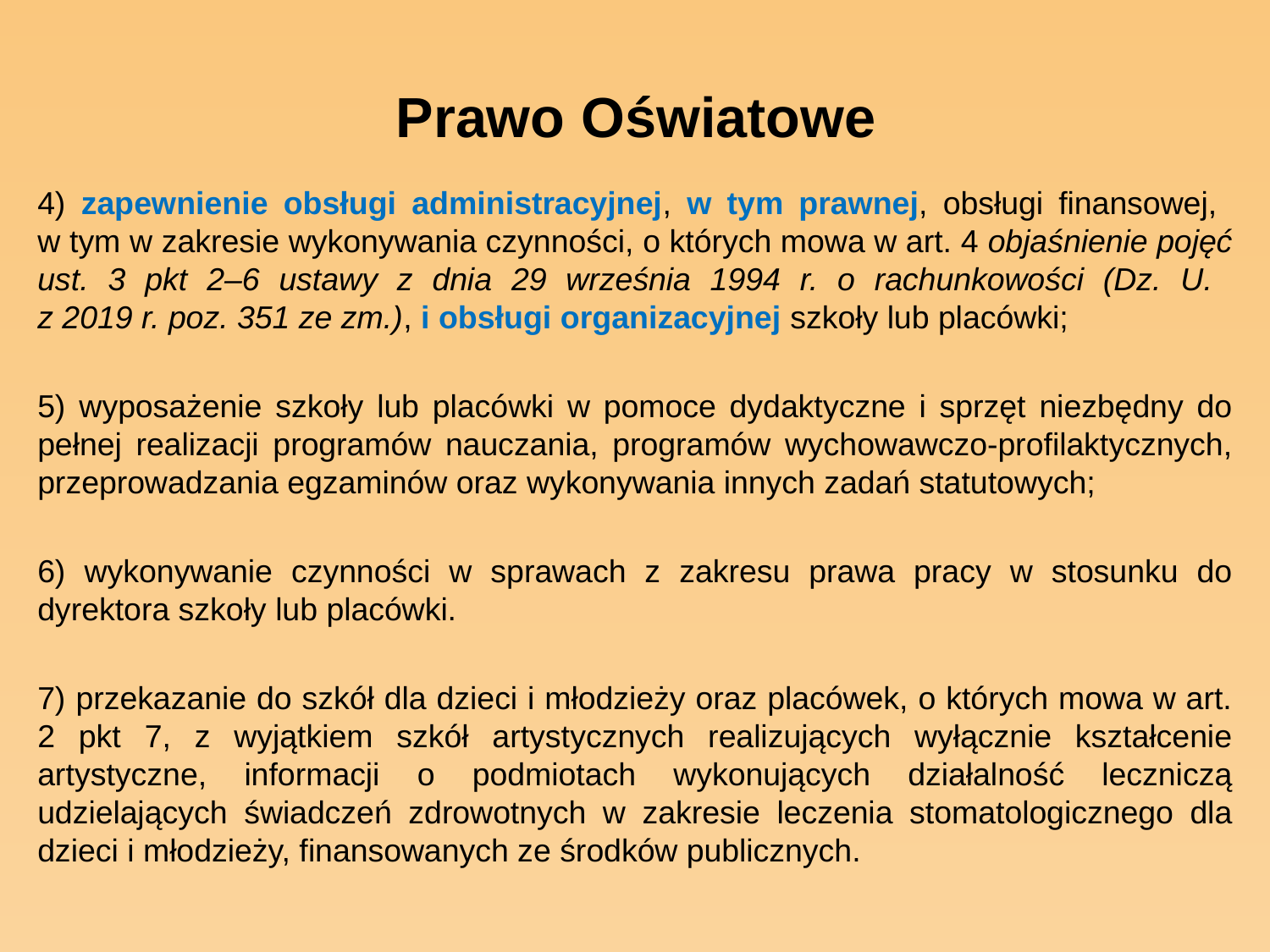

# Prawo Oświatowe
4) zapewnienie obsługi administracyjnej, w tym prawnej, obsługi finansowej,
w tym w zakresie wykonywania czynności, o których mowa w art. 4 objaśnienie pojęć ust. 3 pkt 2–6 ustawy z dnia 29 września 1994 r. o rachunkowości (Dz. U.
z 2019 r. poz. 351 ze zm.), i obsługi organizacyjnej szkoły lub placówki;

5) wyposażenie szkoły lub placówki w pomoce dydaktyczne i sprzęt niezbędny do pełnej realizacji programów nauczania, programów wychowawczo-profilaktycznych, przeprowadzania egzaminów oraz wykonywania innych zadań statutowych;

6) wykonywanie czynności w sprawach z zakresu prawa pracy w stosunku do dyrektora szkoły lub placówki.

7) przekazanie do szkół dla dzieci i młodzieży oraz placówek, o których mowa w art. 2 pkt 7, z wyjątkiem szkół artystycznych realizujących wyłącznie kształcenie artystyczne, informacji o podmiotach wykonujących działalność leczniczą udzielających świadczeń zdrowotnych w zakresie leczenia stomatologicznego dla dzieci i młodzieży, finansowanych ze środków publicznych.